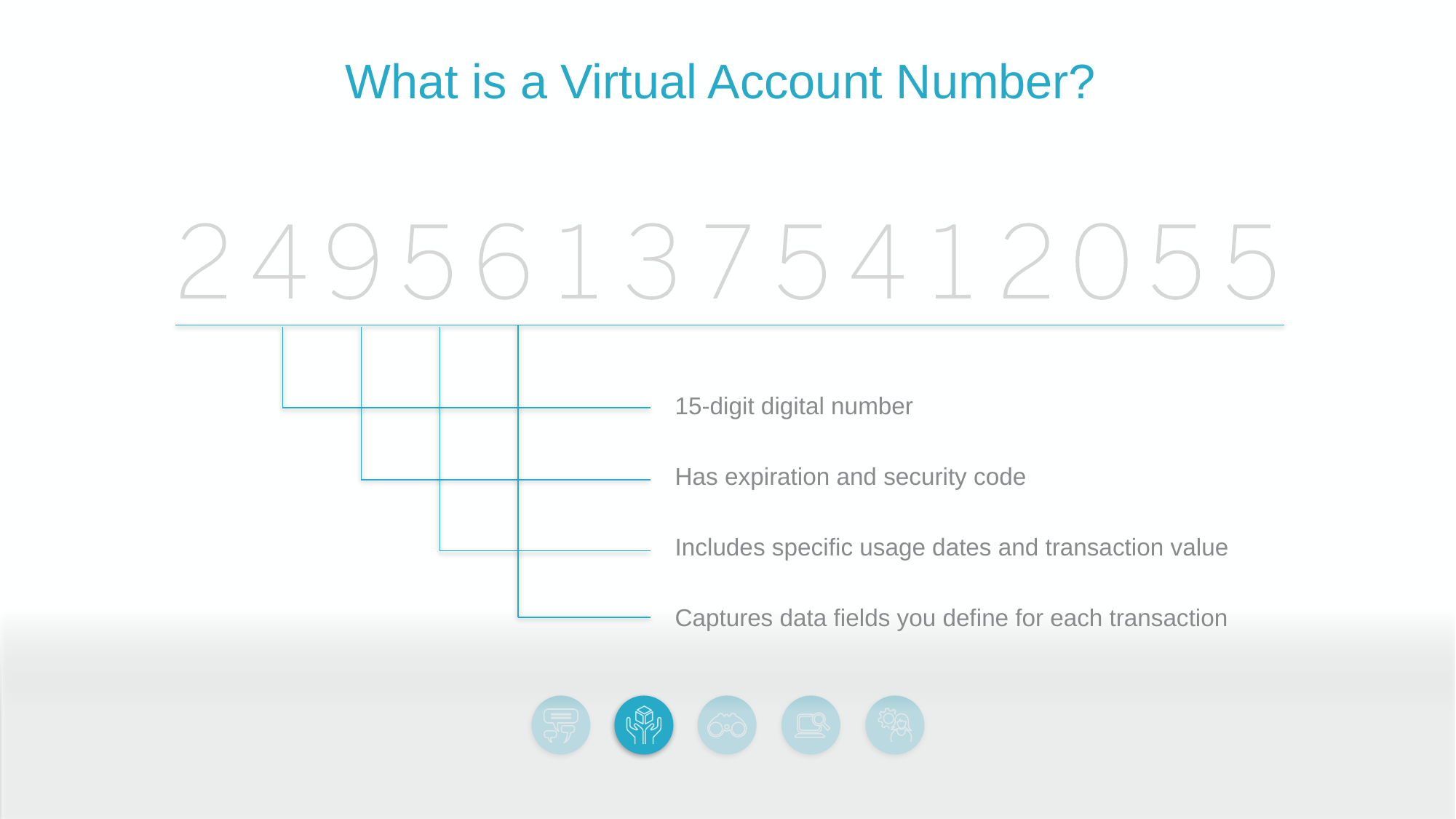

What is a Virtual Account Number?

15-digit digital number
Has expiration and security code
Includes specific usage dates and transaction value
Captures data fields you define for each transaction